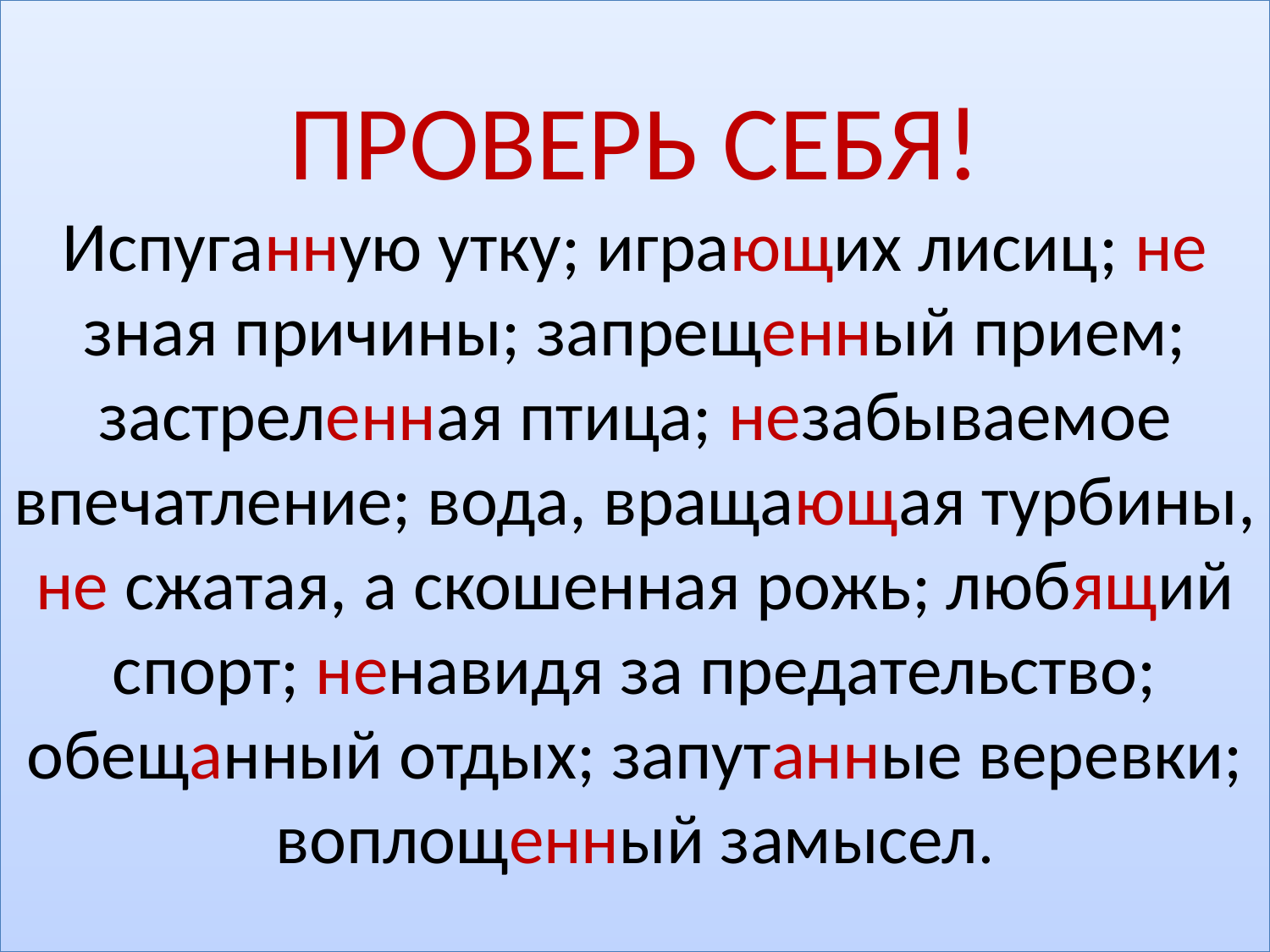

# ПРОВЕРЬ СЕБЯ! Испуганную утку; играющих лисиц; не зная причины; запрещенный прием; застреленная птица; незабываемое впечатление; вода, вращающая турбины, не сжатая, а скошенная рожь; любящий спорт; ненавидя за предательство; обещанный отдых; запутанные веревки; воплощенный замысел.